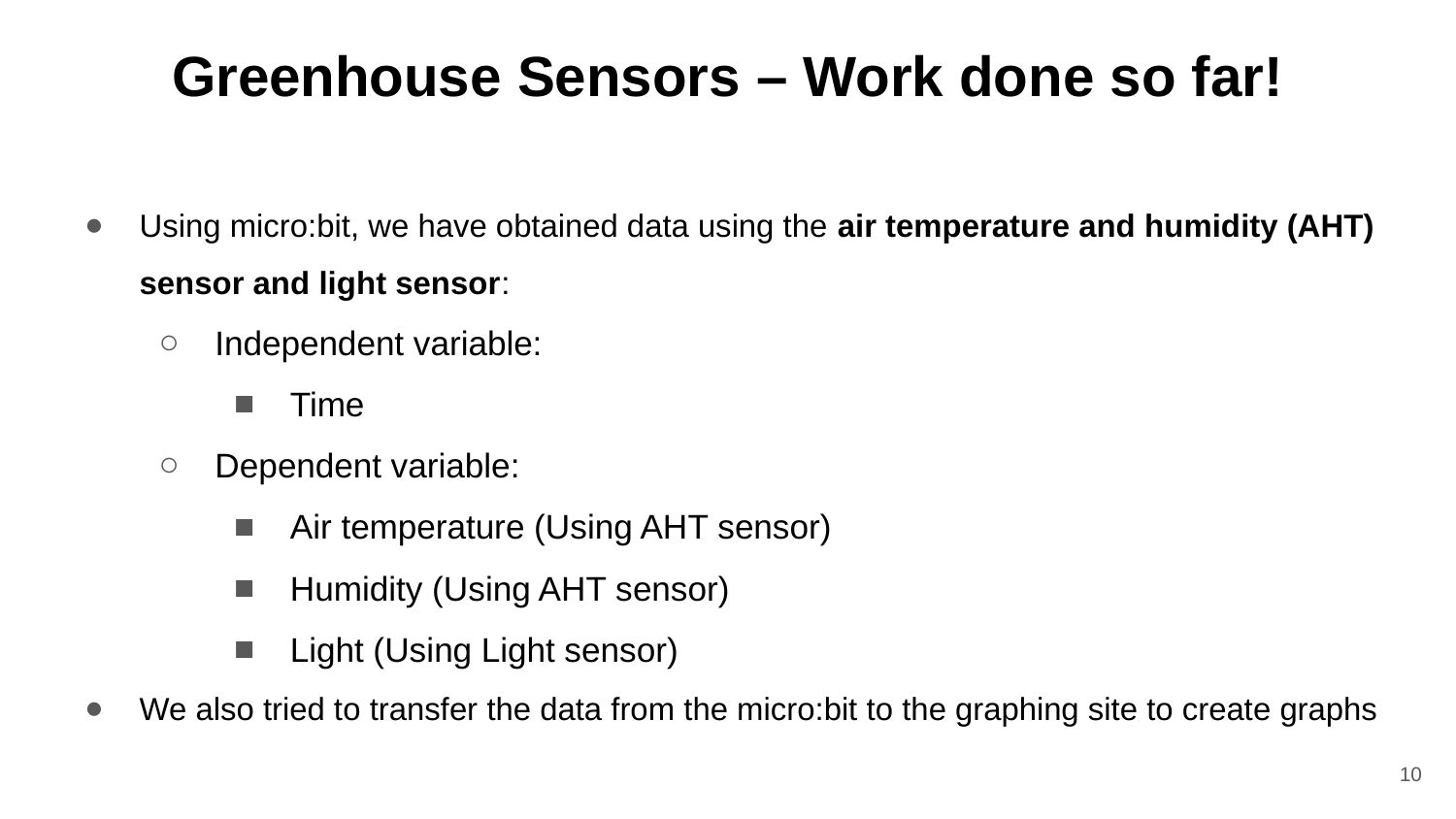

# Greenhouse Sensors – Work done so far!
Using micro:bit, we have obtained data using the air temperature and humidity (AHT) sensor and light sensor:
Independent variable:
Time
Dependent variable:
Air temperature (Using AHT sensor)
Humidity (Using AHT sensor)
Light (Using Light sensor)
We also tried to transfer the data from the micro:bit to the graphing site to create graphs
10